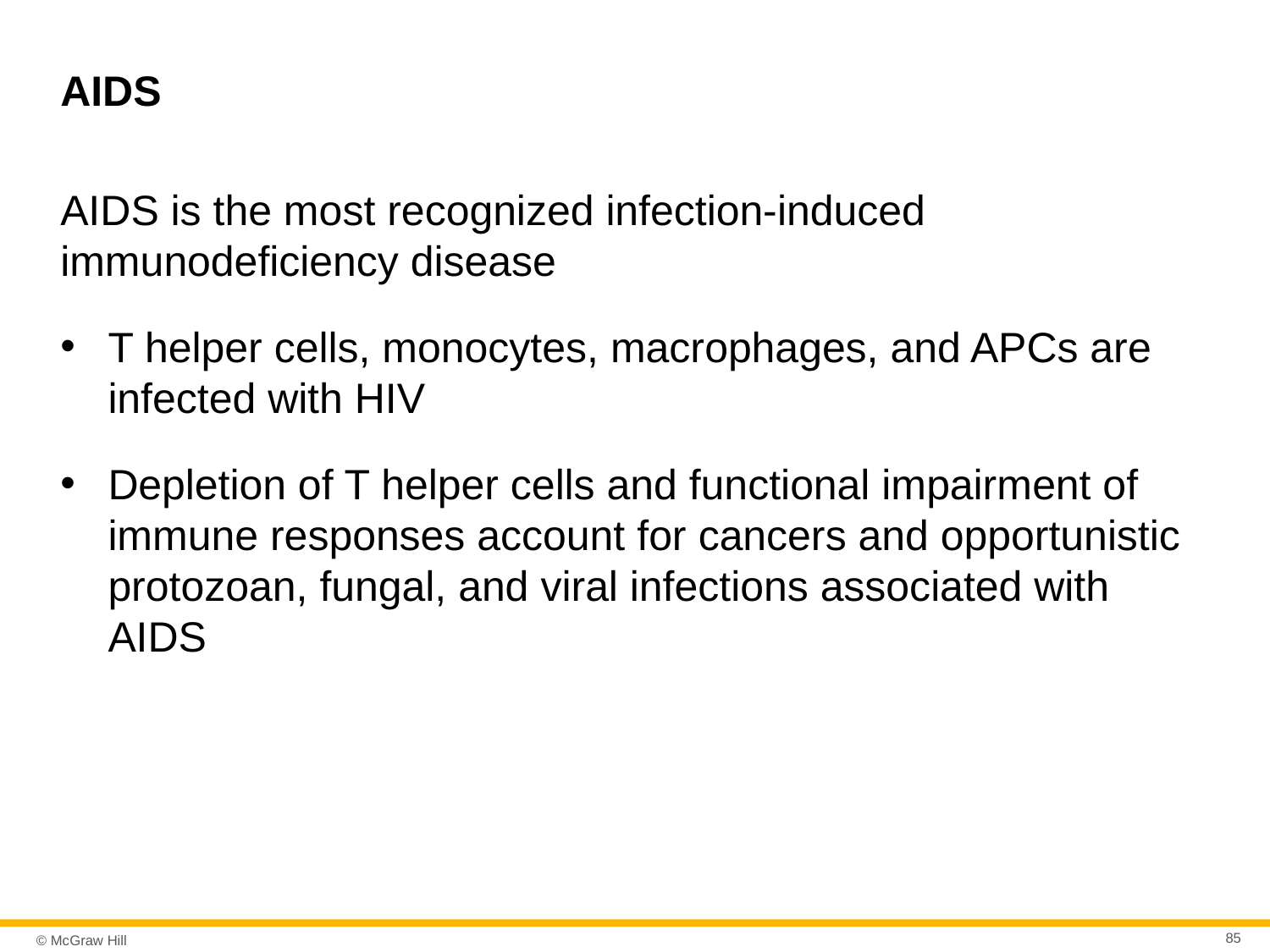

# AIDS
AIDS is the most recognized infection-induced immunodeficiency disease
T helper cells, monocytes, macrophages, and APCs are infected with HIV
Depletion of T helper cells and functional impairment of immune responses account for cancers and opportunistic protozoan, fungal, and viral infections associated with AIDS